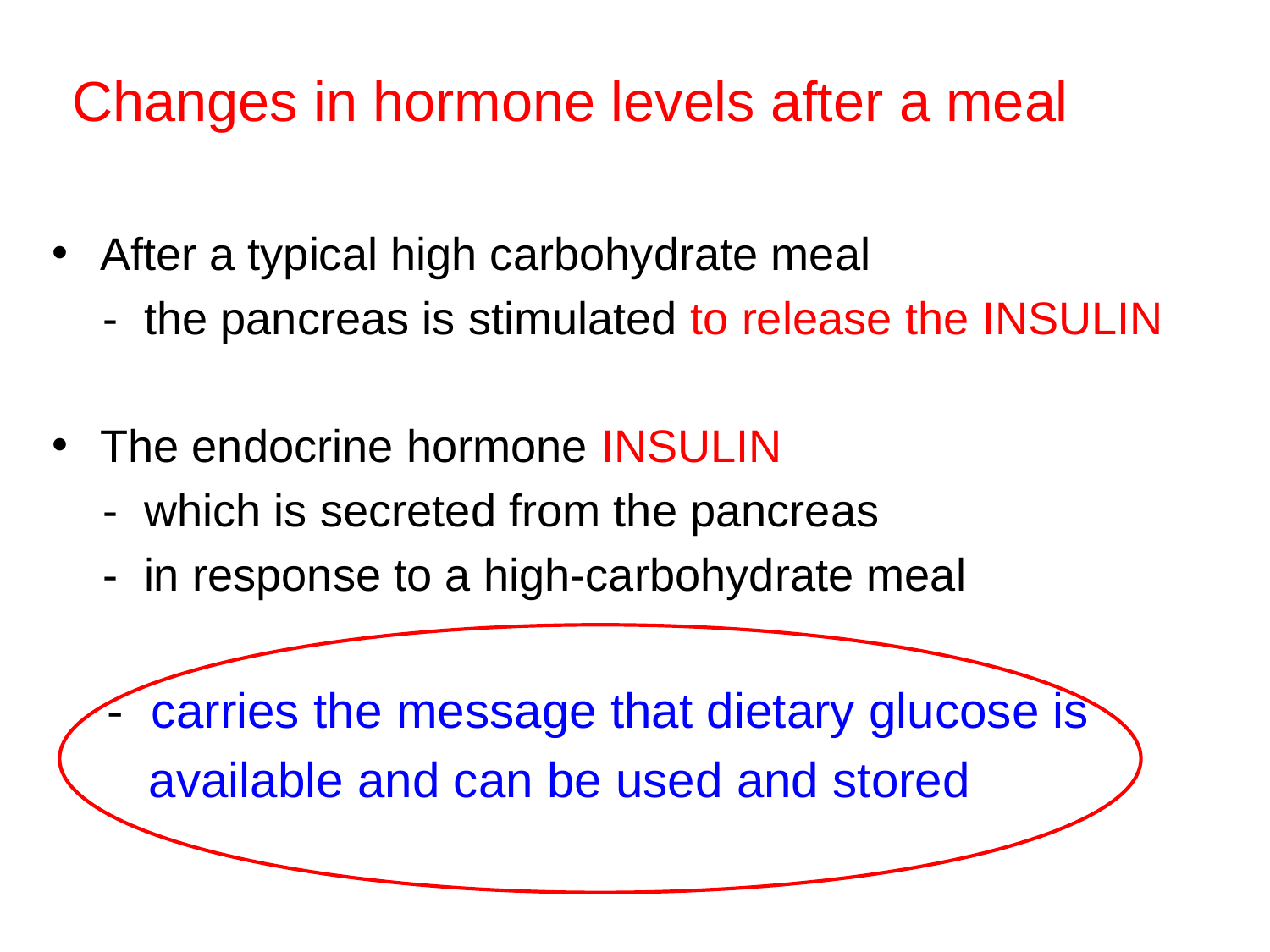

# Changes in hormone levels after a meal
After a typical high carbohydrate meal
    -  the pancreas is stimulated to release the INSULIN

The endocrine hormone INSULIN
    -  which is secreted from the pancreas
    -  in response to a high-carbohydrate meal

    -  carries the message that dietary glucose is
       available and can be used and stored